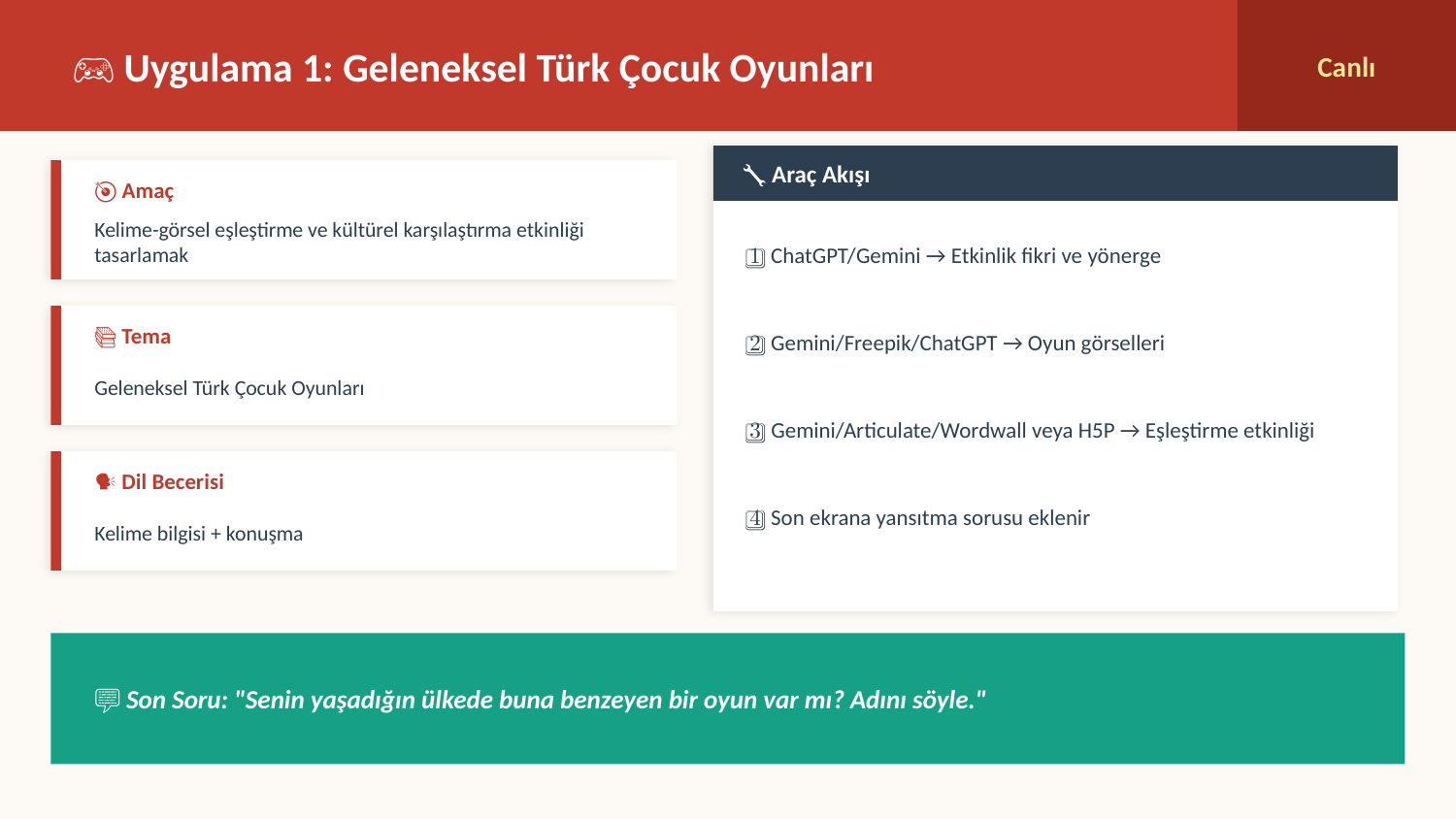

🎮 Uygulama 1: Geleneksel Türk Çocuk Oyunları

Canlı

🔧 Araç Akışı

🎯 Amaç
Kelime-görsel eşleştirme ve kültürel karşılaştırma etkinliği tasarlamak
1️⃣  ChatGPT/Gemini → Etkinlik fikri ve yönerge

2️⃣  Gemini/Freepik/ChatGPT → Oyun görselleri
📚 Tema
Geleneksel Türk Çocuk Oyunları
3️⃣  Gemini/Articulate/Wordwall veya H5P → Eşleştirme etkinliği

🗣️ Dil Becerisi
4️⃣  Son ekrana yansıtma sorusu eklenir
Kelime bilgisi + konuşma

💬 Son Soru: "Senin yaşadığın ülkede buna benzeyen bir oyun var mı? Adını söyle."